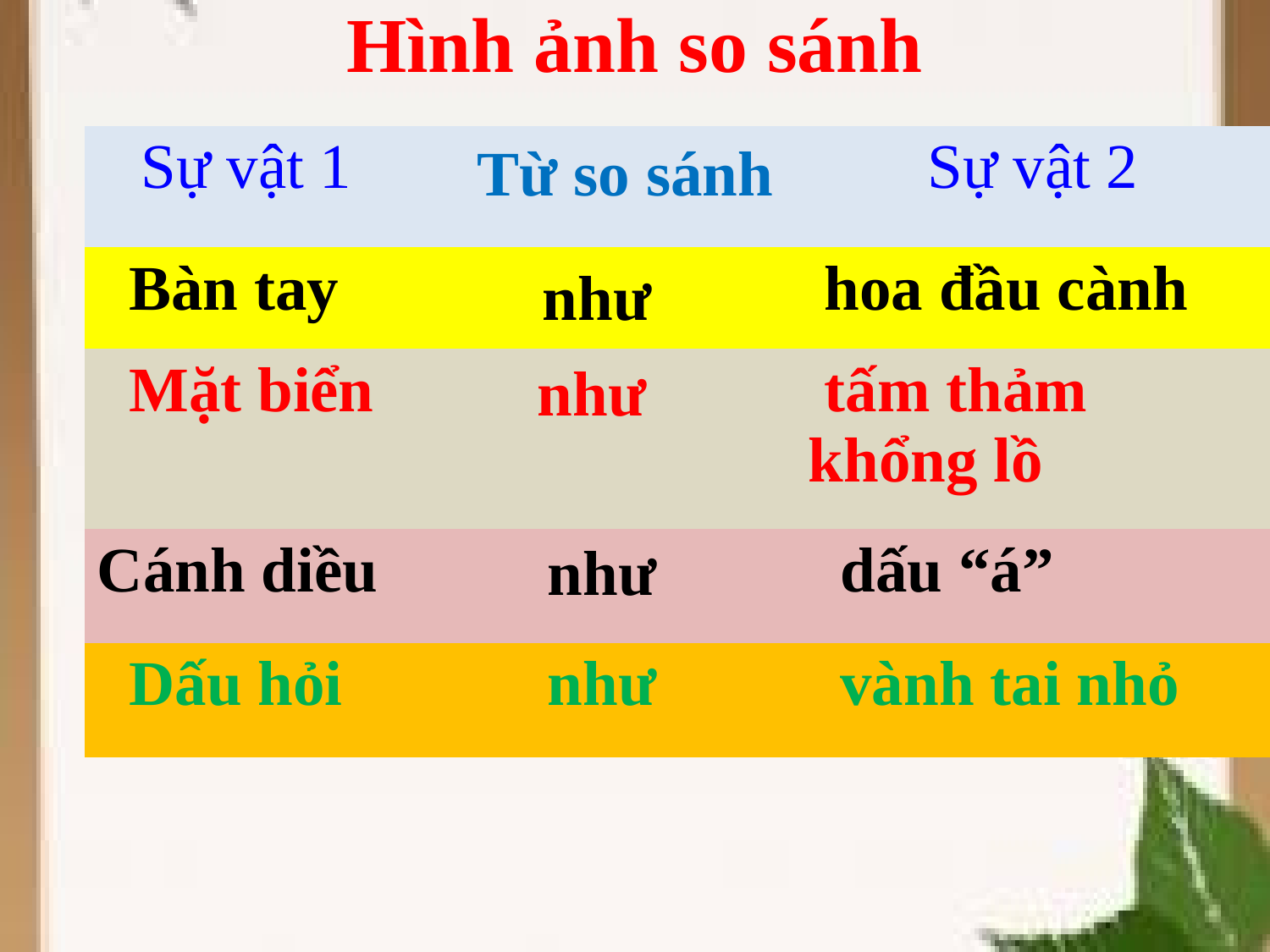

Hình ảnh so sánh
| Sự vật 1 |  | Sự vật 2 |
| --- | --- | --- |
| Bàn tay |  | hoa đầu cành |
| Mặt biển |  | tấm thảm khổng lồ |
| Cánh diều |  | dấu “á” |
| Dấu hỏi |  | vành tai nhỏ |
Từ so sánh
như
như
như
như